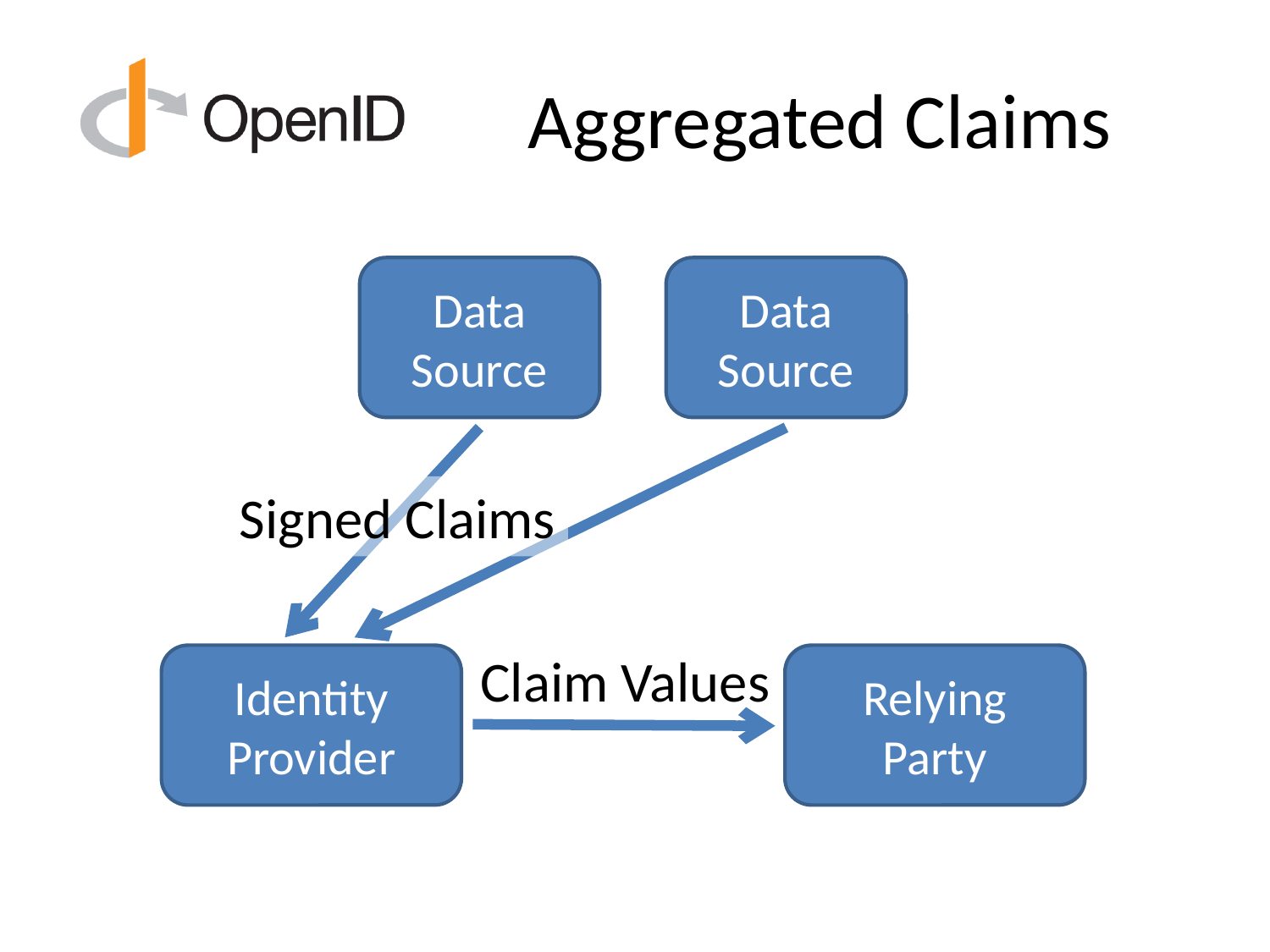

# Aggregated Claims
Data Source
Data Source
Signed Claims
Claim Values
Identity Provider
Relying
Party